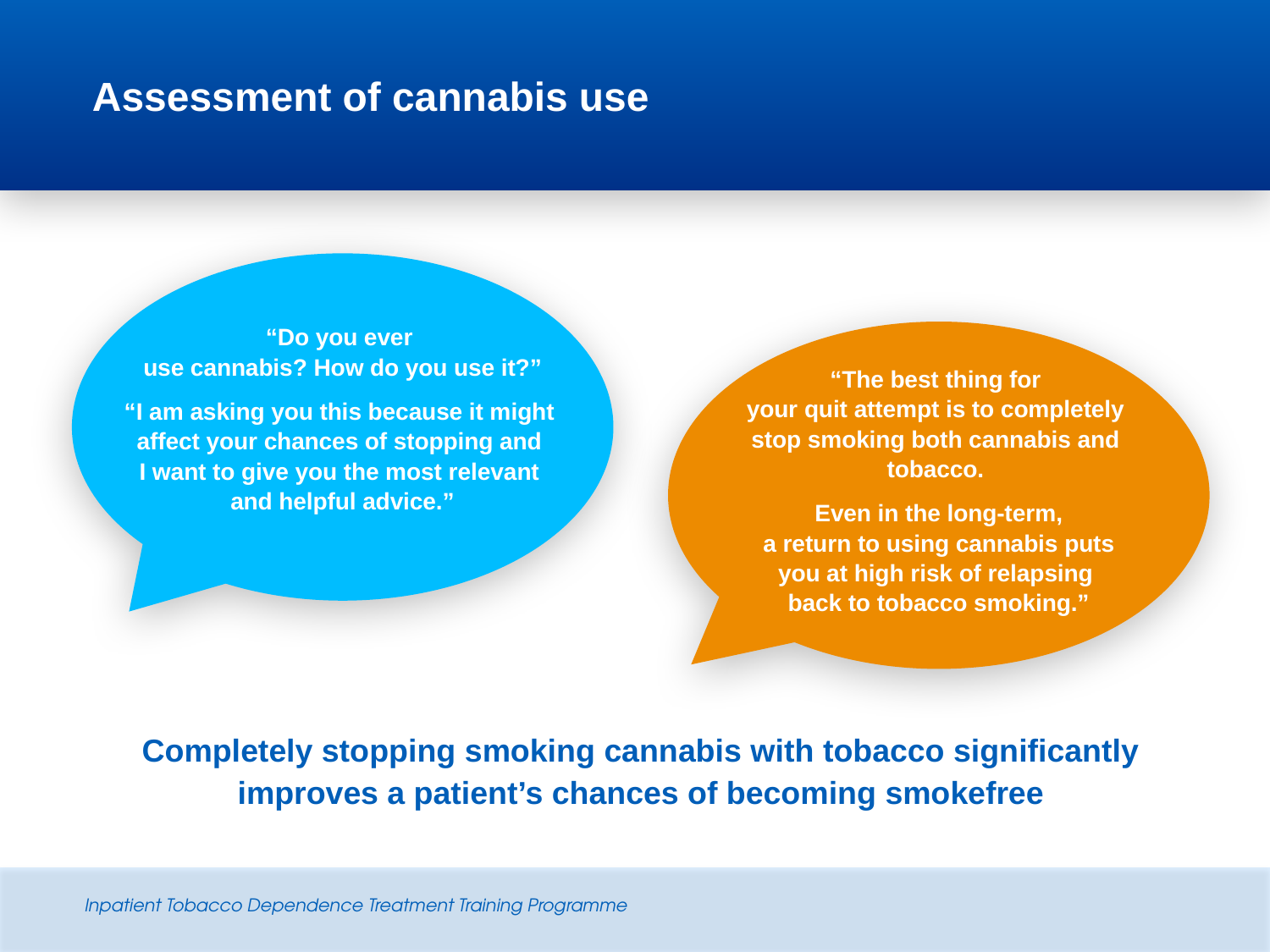

Assessment of cannabis use

“Do you ever
use cannabis? How do you use it?”
“I am asking you this because it might
affect your chances of stopping and
I want to give you the most relevant
and helpful advice.”

“The best thing for
your quit attempt is to completely
stop smoking both cannabis and
tobacco.
Even in the long-term,
 a return to using cannabis puts
you at high risk of relapsing
back to tobacco smoking.”
Completely stopping smoking cannabis with tobacco significantly improves a patient’s chances of becoming smokefree
Inpatient Tobacco Dependence Treatment Training Programme